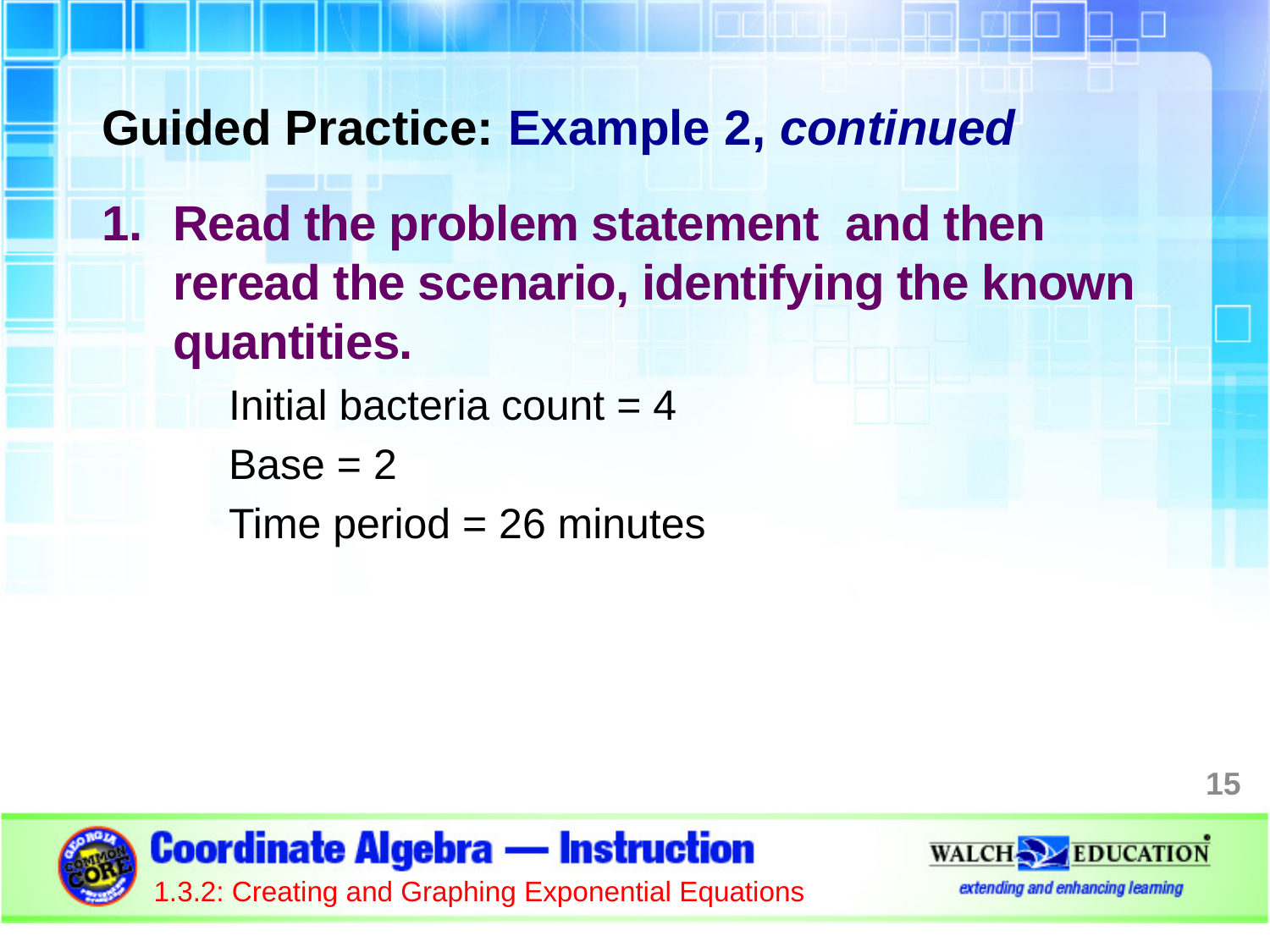

Guided Practice: Example 2, continued

Read the problem statement  and then reread the scenario, identifying the known quantities.
Initial bacteria count = 4
Base = 2
Time period = 26 minutes
15
1.3.2: Creating and Graphing Exponential Equations